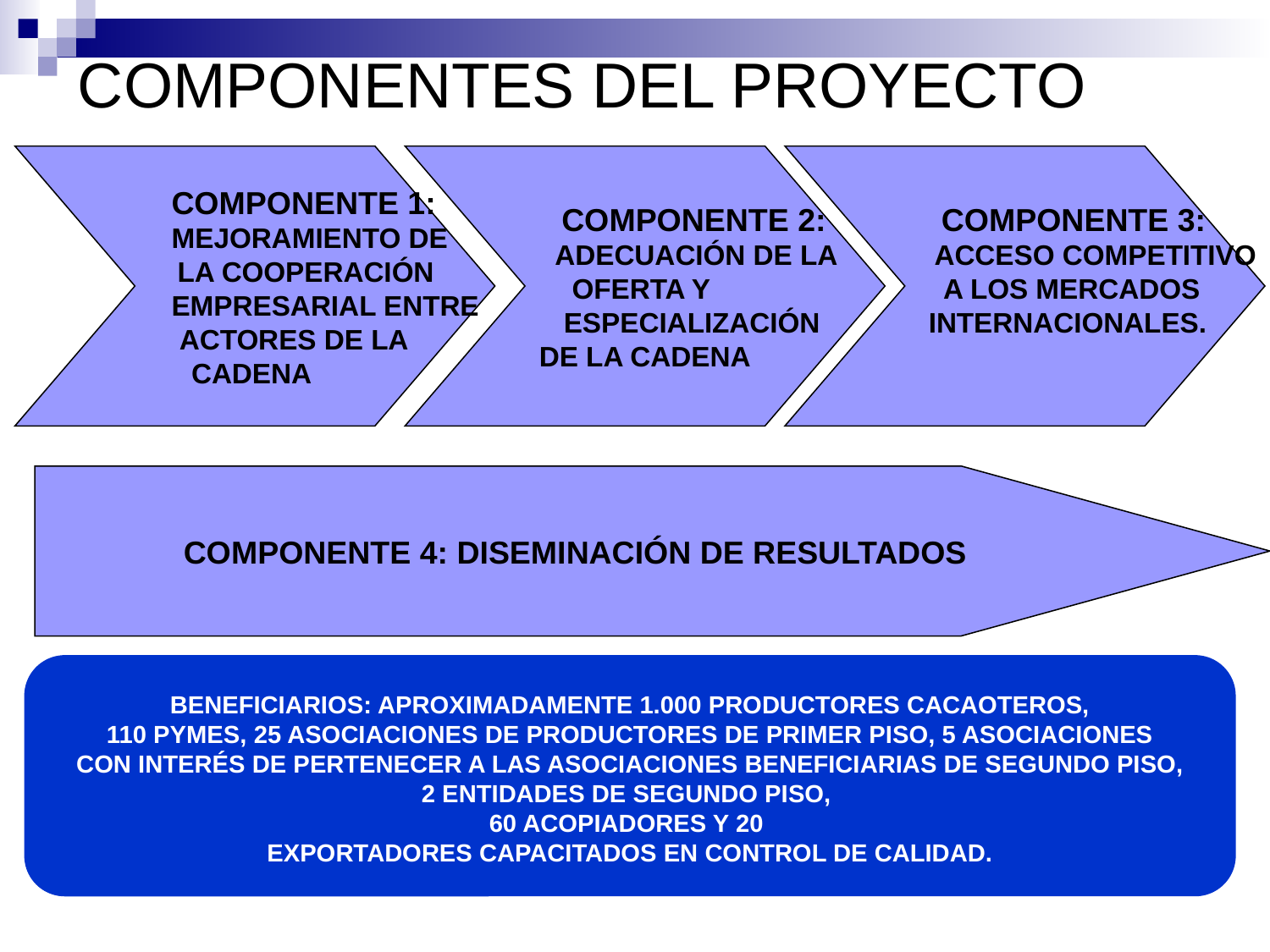

# COMPONENTES DEL PROYECTO
           COMPONENTE 1:
               MEJORAMIENTO DE
             LA COOPERACIÓN
                   EMPRESARIAL ENTRE
          ACTORES DE LA
CADENA
           COMPONENTE 2:
              ADECUACIÓN DE LA
OFERTA Y
            ESPECIALIZACIÓN
DE LA CADENA
           COMPONENTE 3:
                  ACCESO COMPETITIVO
            A LOS MERCADOS
           INTERNACIONALES.

COMPONENTE 4: DISEMINACIÓN DE RESULTADOS

BENEFICIARIOS: APROXIMADAMENTE 1.000 PRODUCTORES CACAOTEROS,
110 PYMES, 25 ASOCIACIONES DE PRODUCTORES DE PRIMER PISO, 5 ASOCIACIONES
CON INTERÉS DE PERTENECER A LAS ASOCIACIONES BENEFICIARIAS DE SEGUNDO PISO,
2 ENTIDADES DE SEGUNDO PISO,
60 ACOPIADORES Y 20
EXPORTADORES CAPACITADOS EN CONTROL DE CALIDAD.